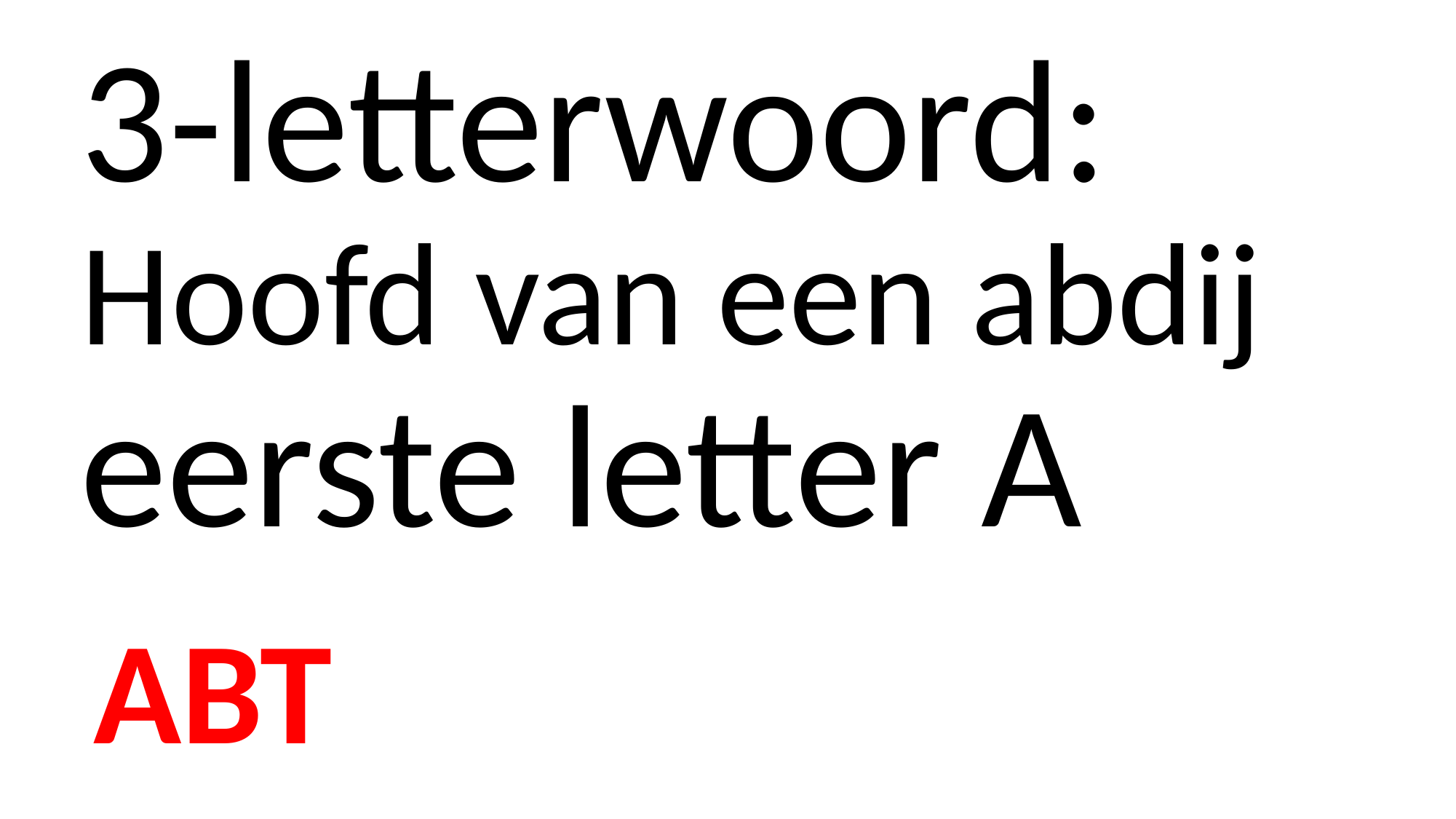

# 3-letterwoord: Hoofd van een abdij eerste letter A
ABT